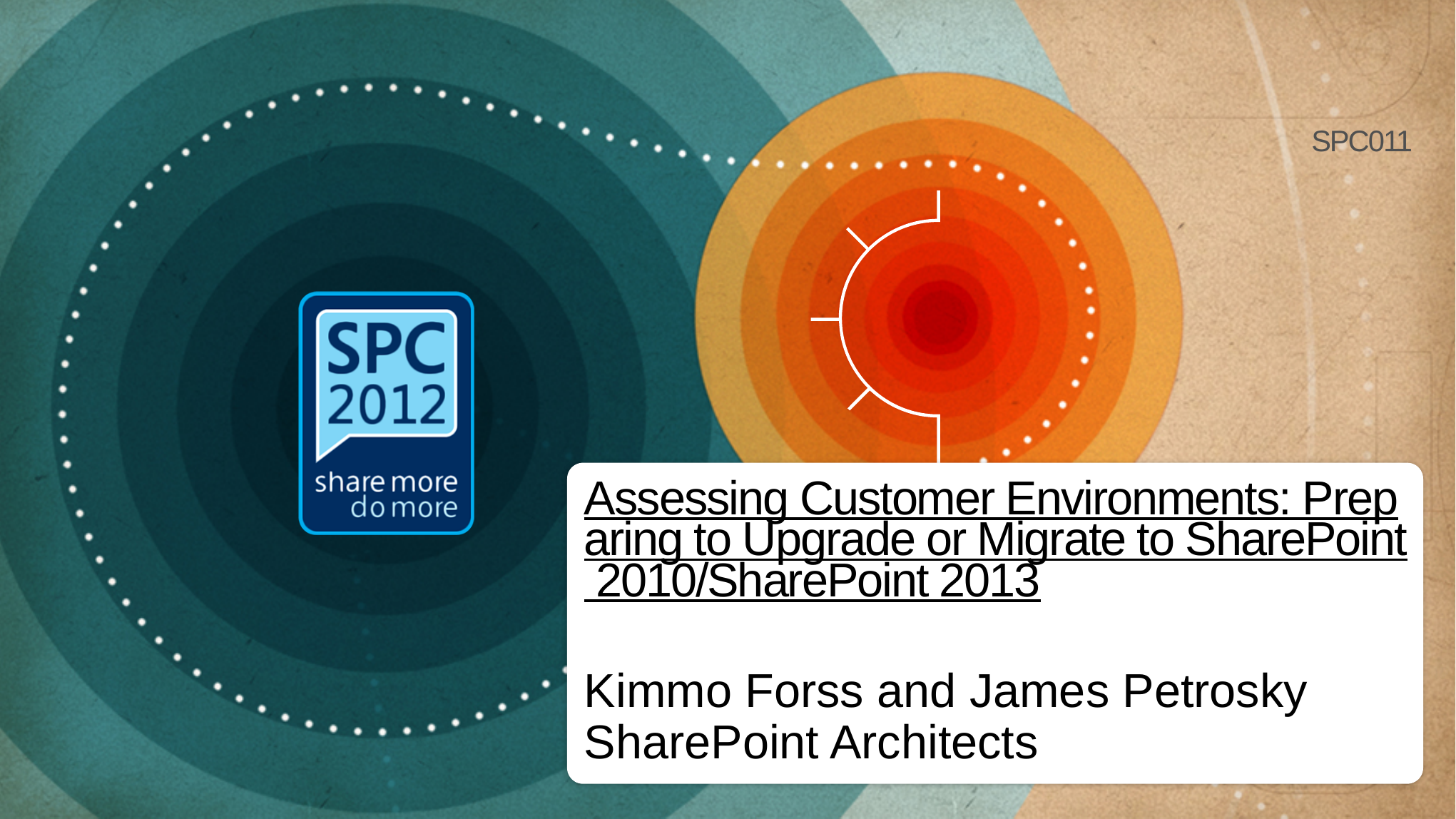

SPC011
# Assessing Customer Environments: Preparing to Upgrade or Migrate to SharePoint 2010/SharePoint 2013
Kimmo Forss and James Petrosky
SharePoint Architects